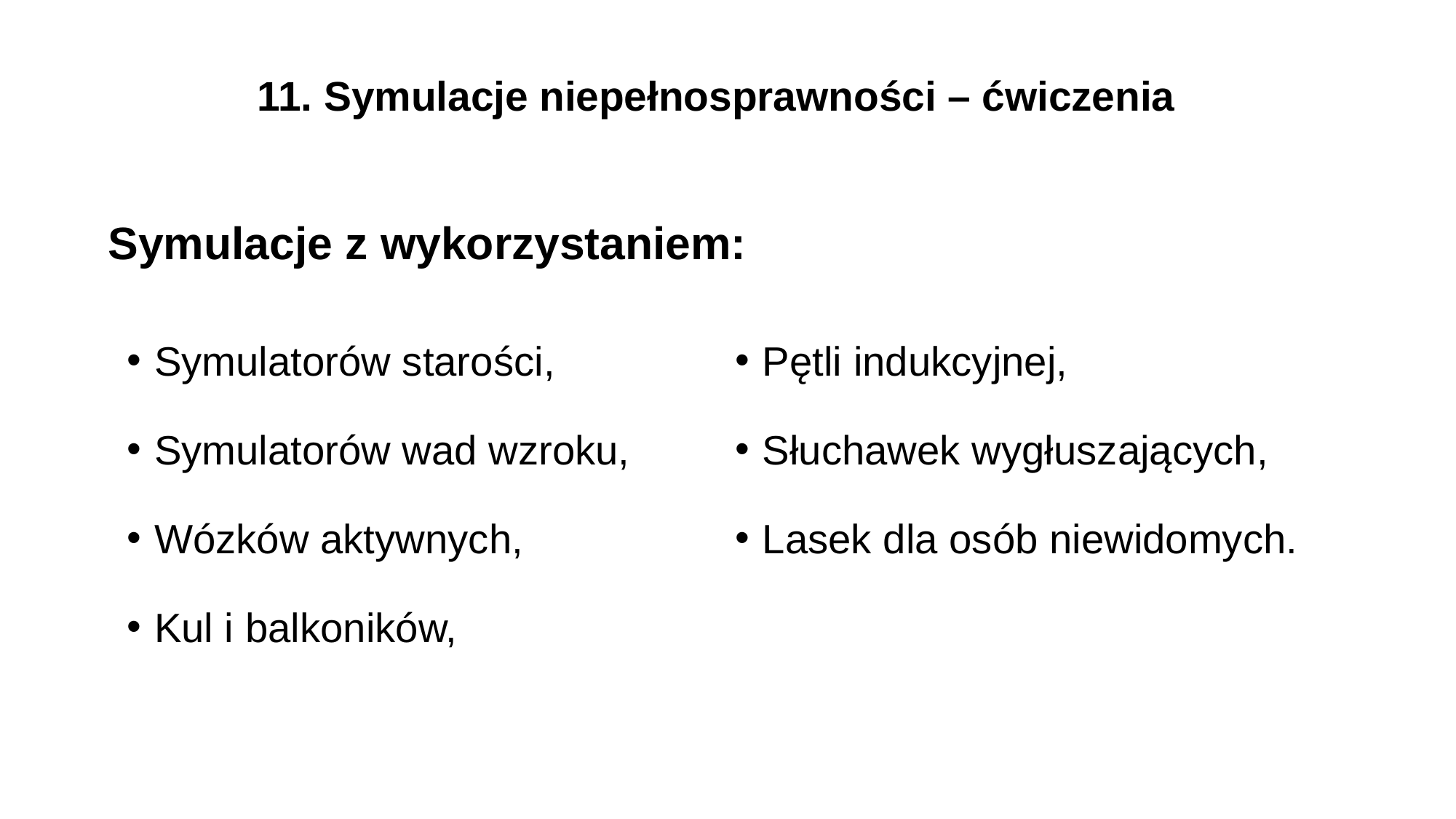

# 11. Symulacje niepełnosprawności – ćwiczenia
Symulacje z wykorzystaniem:
Symulatorów starości,
Symulatorów wad wzroku,
Wózków aktywnych,
Kul i balkoników,
Pętli indukcyjnej,
Słuchawek wygłuszających,
Lasek dla osób niewidomych.